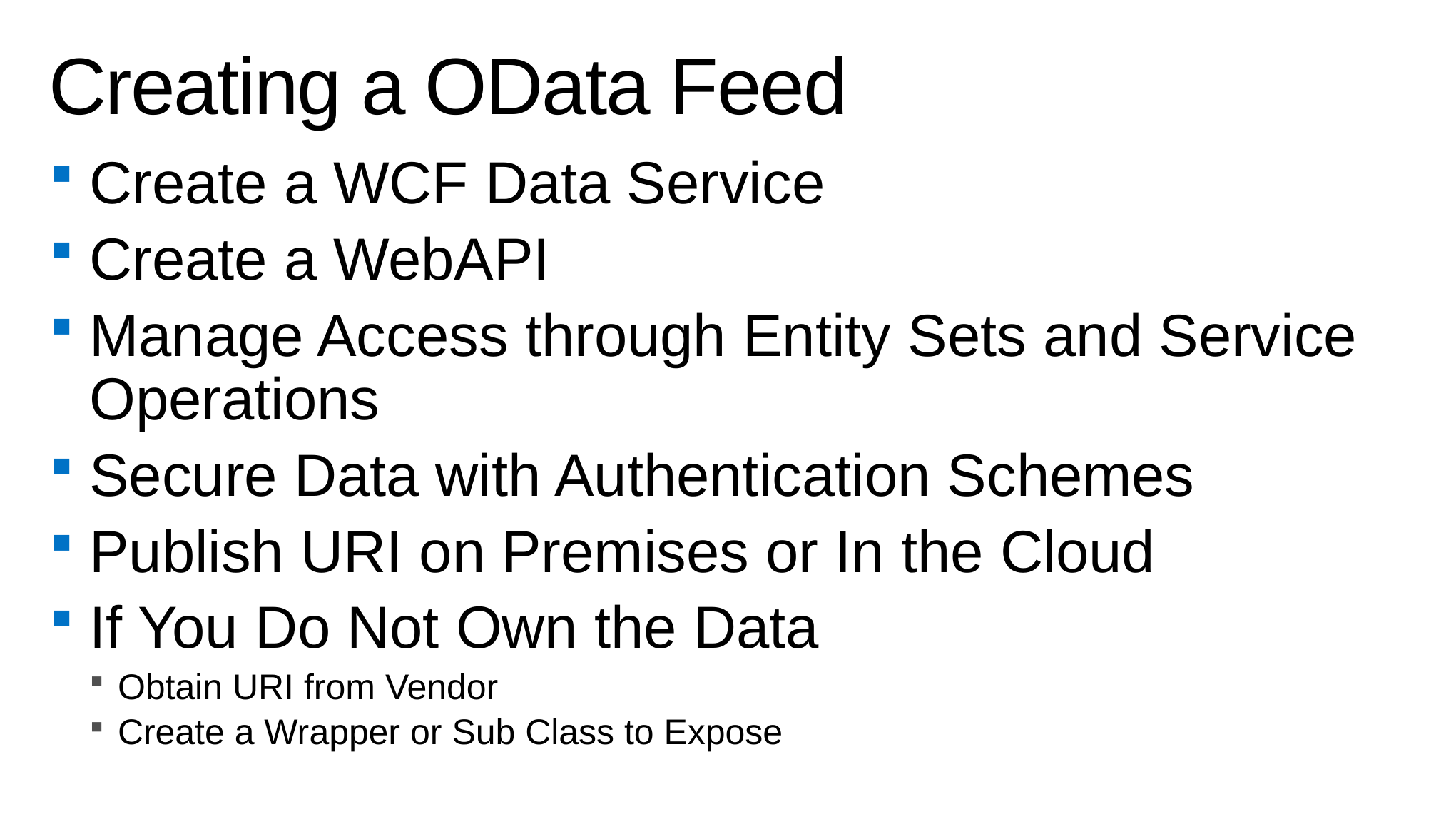

# Creating a OData Feed
Create a WCF Data Service
Create a WebAPI
Manage Access through Entity Sets and Service Operations
Secure Data with Authentication Schemes
Publish URI on Premises or In the Cloud
If You Do Not Own the Data
Obtain URI from Vendor
Create a Wrapper or Sub Class to Expose